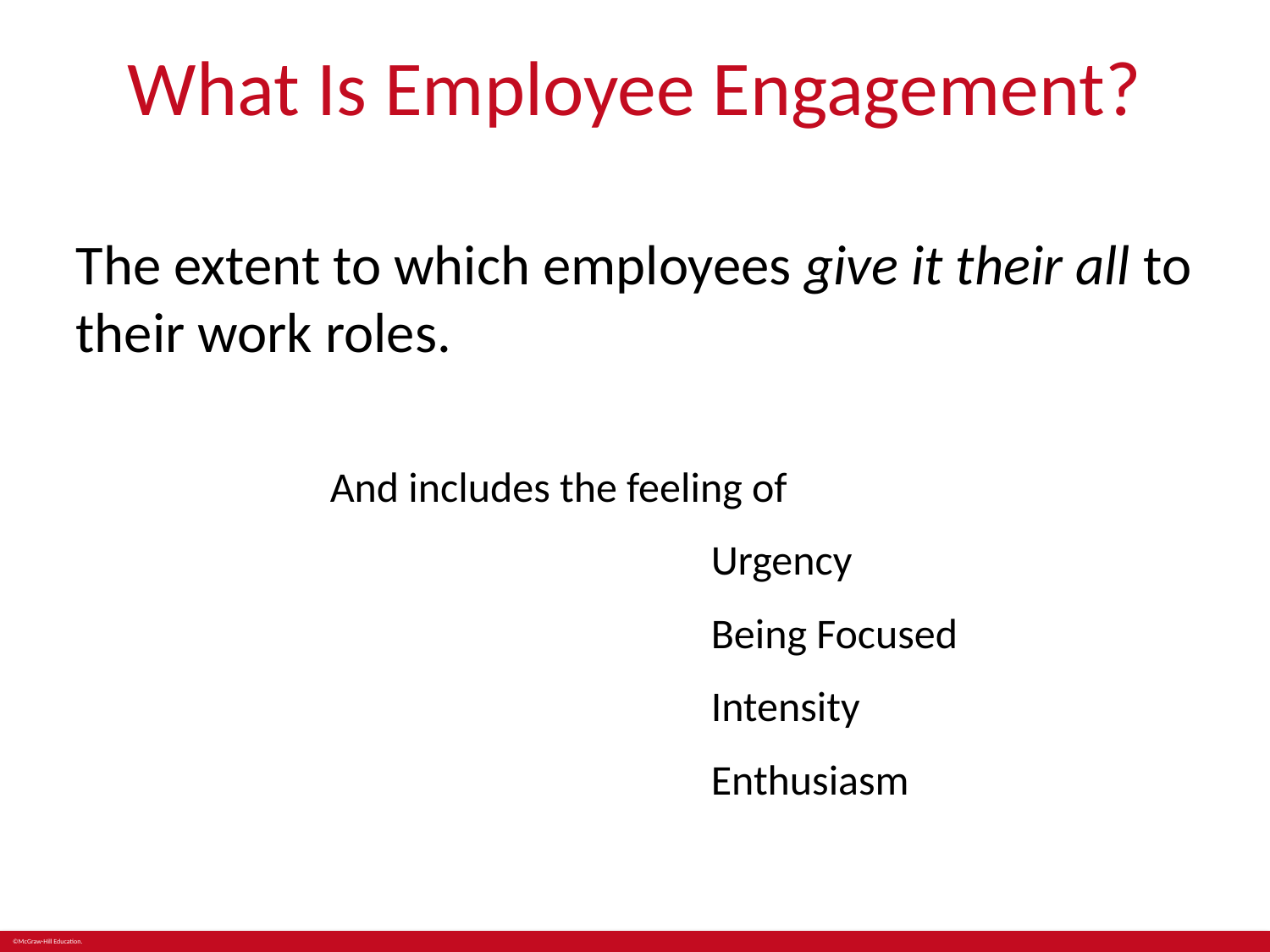

# What Is Employee Engagement?
The extent to which employees give it their all to their work roles.

		And includes the feeling of
					Urgency
					Being Focused
					Intensity
					Enthusiasm